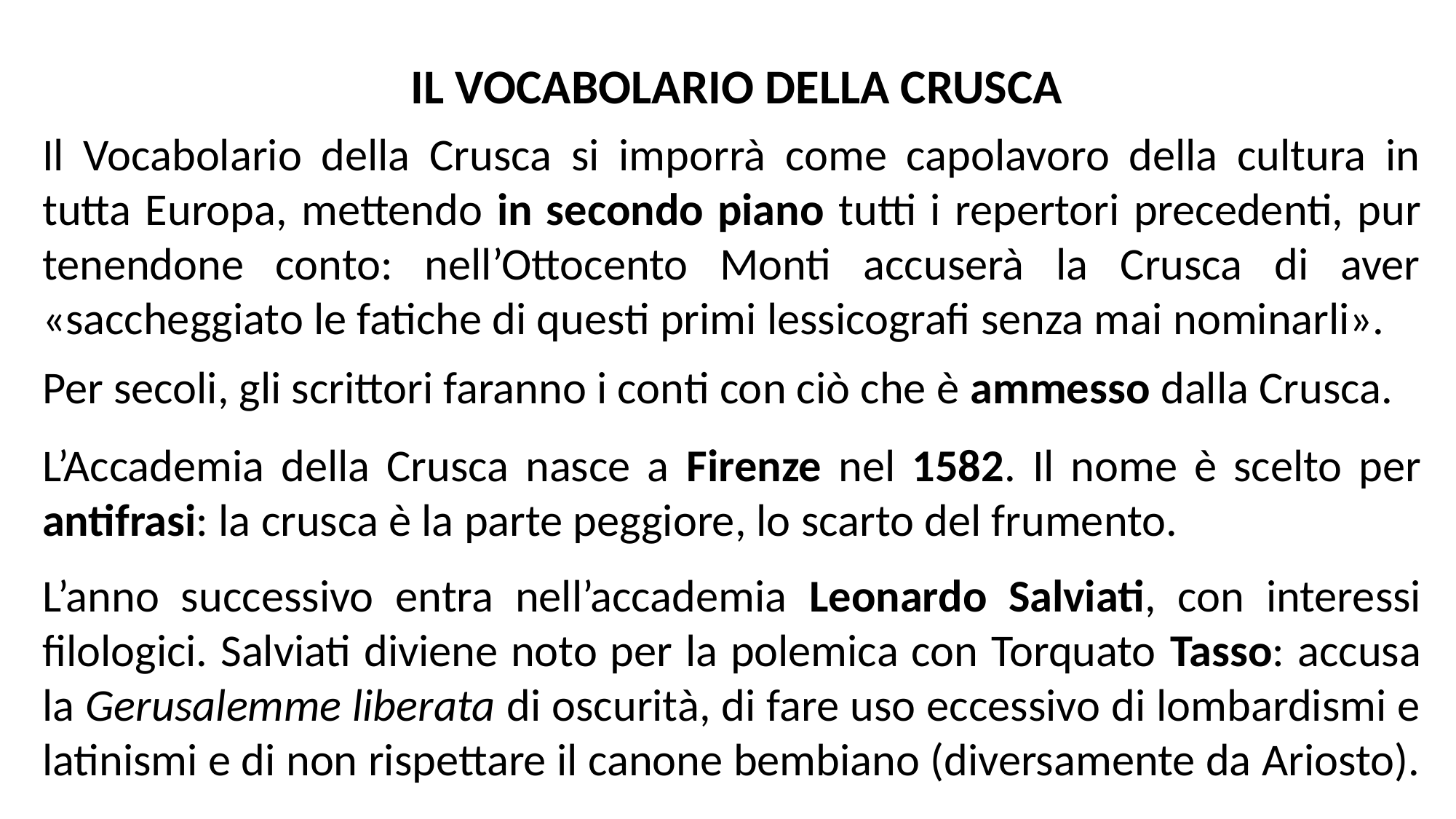

IL VOCABOLARIO DELLA CRUSCA
Il Vocabolario della Crusca si imporrà come capolavoro della cultura in tutta Europa, mettendo in secondo piano tutti i repertori precedenti, pur tenendone conto: nell’Ottocento Monti accuserà la Crusca di aver «saccheggiato le fatiche di questi primi lessicografi senza mai nominarli».

Per secoli, gli scrittori faranno i conti con ciò che è ammesso dalla Crusca.
L’Accademia della Crusca nasce a Firenze nel 1582. Il nome è scelto per antifrasi: la crusca è la parte peggiore, lo scarto del frumento.
L’anno successivo entra nell’accademia Leonardo Salviati, con interessi filologici. Salviati diviene noto per la polemica con Torquato Tasso: accusa la Gerusalemme liberata di oscurità, di fare uso eccessivo di lombardismi e latinismi e di non rispettare il canone bembiano (diversamente da Ariosto).